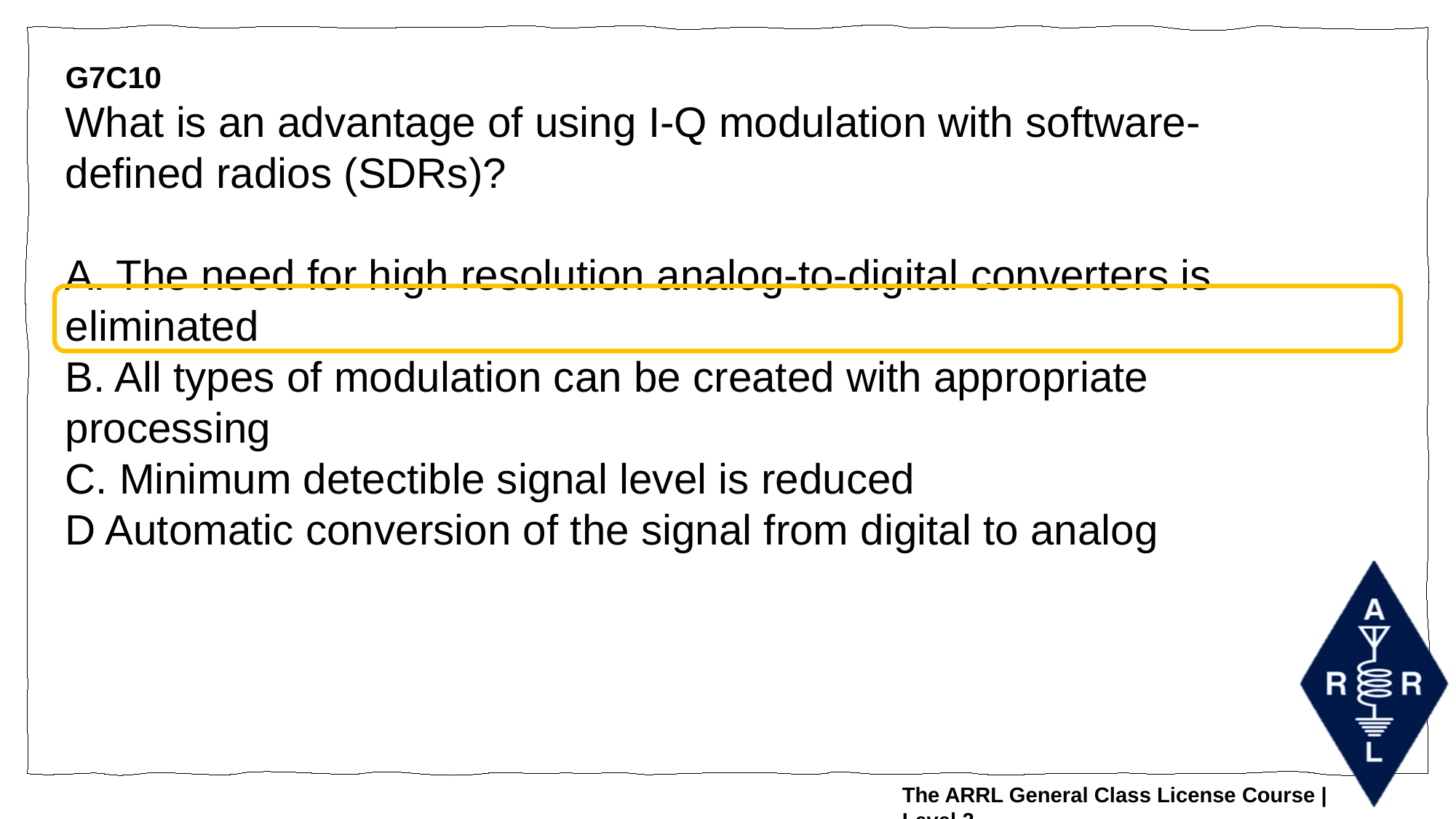

G7C10
What is an advantage of using I-Q modulation with software-defined radios (SDRs)?

A. The need for high resolution analog-to-digital converters is eliminated
B. All types of modulation can be created with appropriate processing
C. Minimum detectible signal level is reduced
D Automatic conversion of the signal from digital to analog